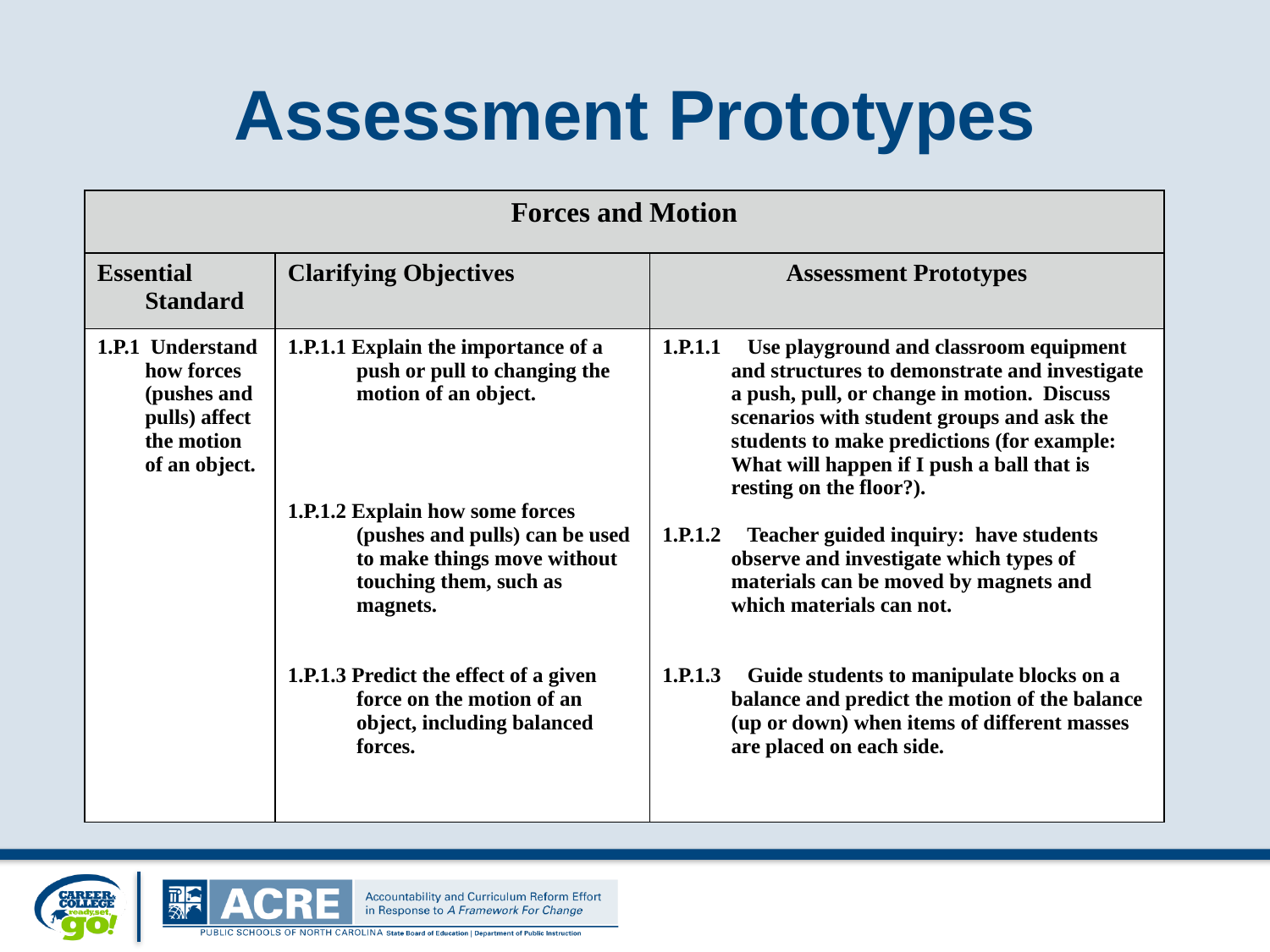

Assessment Prototypes
| Forces and Motion |  |  |
| --- | --- | --- |
| Essential Standard | Clarifying Objectives | Assessment Prototypes |
| 1.P.1 Understand how forces (pushes and pulls) affect the motion of an object. | 1.P.1.1 Explain the importance of a push or pull to changing the motion of an object. 1.P.1.2 Explain how some forces (pushes and pulls) can be used to make things move without touching them, such as magnets. 1.P.1.3 Predict the effect of a given force on the motion of an object, including balanced forces. | 1.P.1.1 Use playground and classroom equipment and structures to demonstrate and investigate a push, pull, or change in motion. Discuss scenarios with student groups and ask the students to make predictions (for example: What will happen if I push a ball that is resting on the floor?). 1.P.1.2 Teacher guided inquiry: have students observe and investigate which types of materials can be moved by magnets and which materials can not. 1.P.1.3 Guide students to manipulate blocks on a balance and predict the motion of the balance (up or down) when items of different masses are placed on each side. |